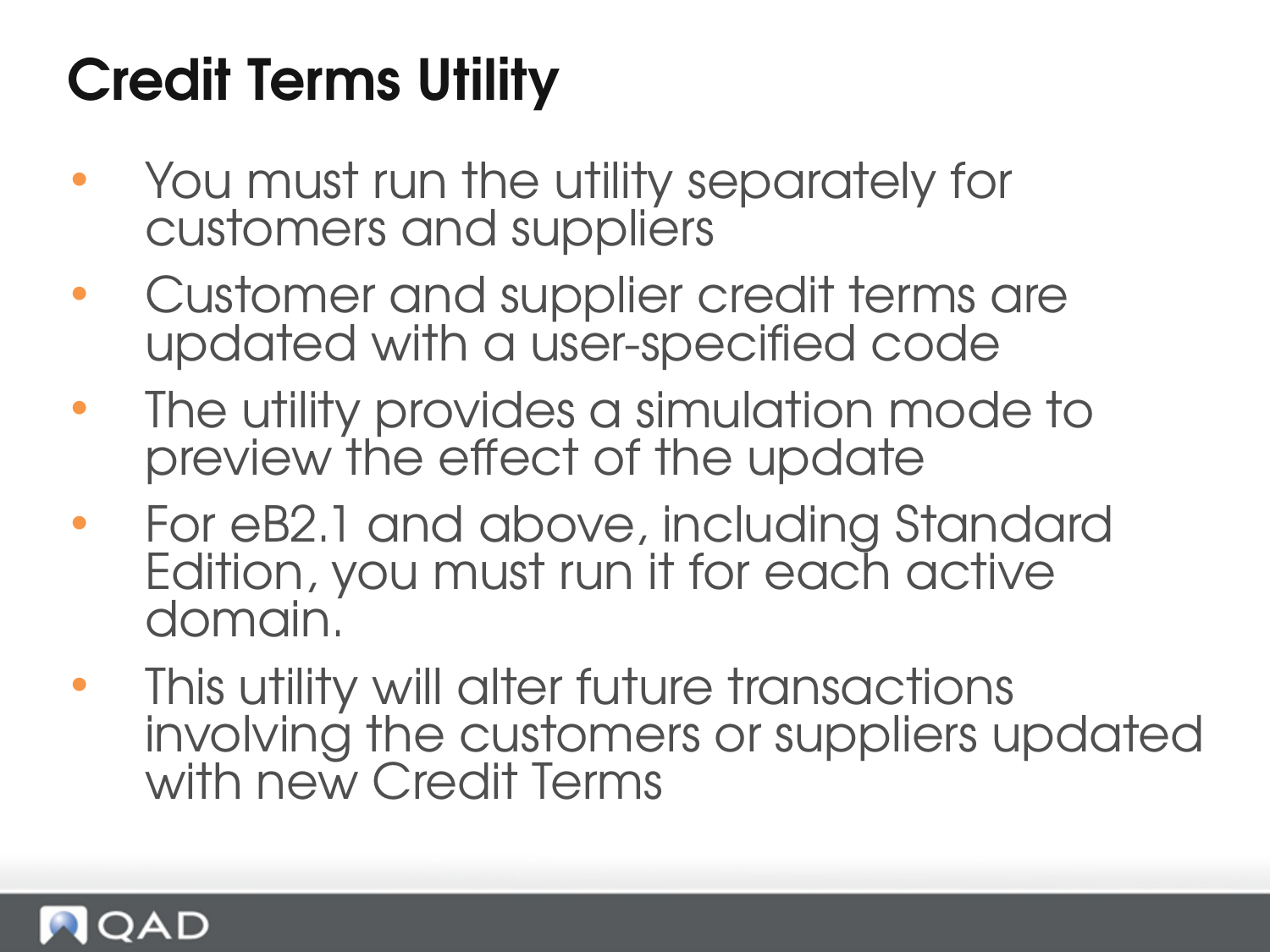

Credit Terms Utility
You must run the utility separately for customers and suppliers
Customer and supplier credit terms are updated with a user-specified code
The utility provides a simulation mode to preview the effect of the update
For eB2.1 and above, including Standard Edition, you must run it for each active domain.
This utility will alter future transactions involving the customers or suppliers updated with new Credit Terms